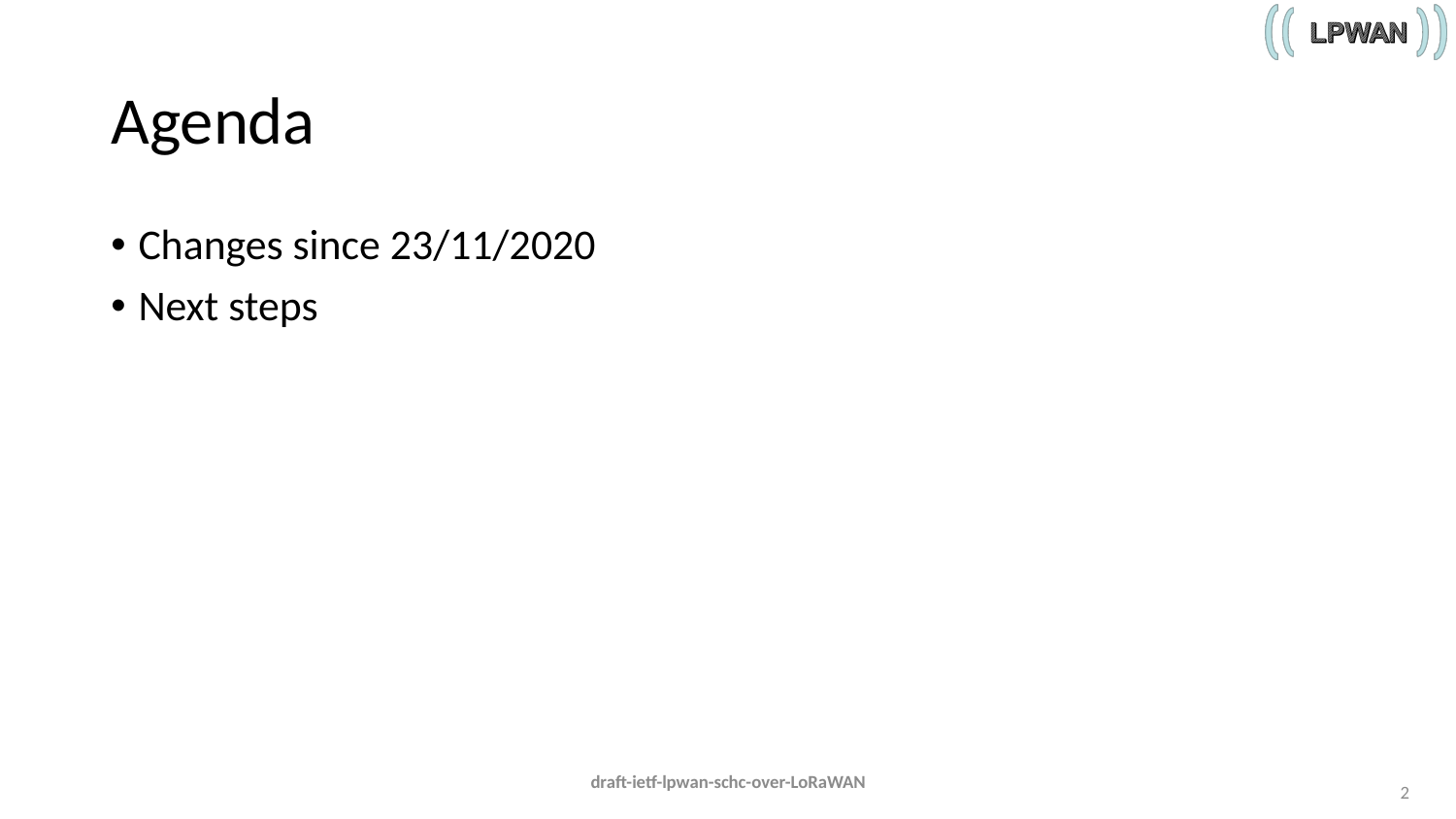

# Agenda
Changes since 23/11/2020
Next steps

draft-ietf-lpwan-schc-over-LoRaWAN
2